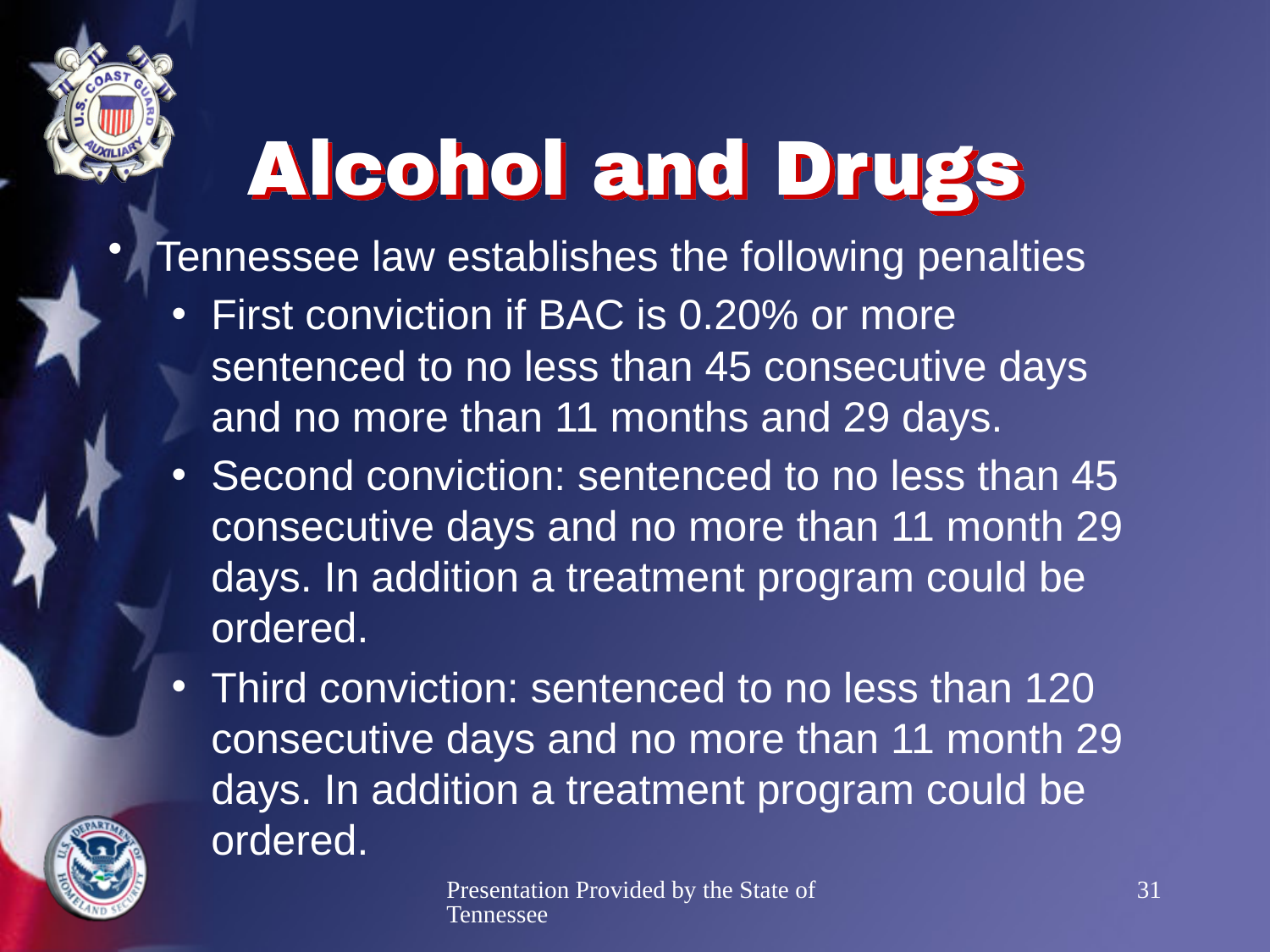

# Alcohol and Drugs
Tennessee law establishes the following penalties
First conviction if BAC is 0.20% or more sentenced to no less than 45 consecutive days and no more than 11 months and 29 days.
Second conviction: sentenced to no less than 45 consecutive days and no more than 11 month 29 days. In addition a treatment program could be ordered.
Third conviction: sentenced to no less than 120 consecutive days and no more than 11 month 29 days. In addition a treatment program could be ordered.

Presentation Provided by the State of Tennessee
31